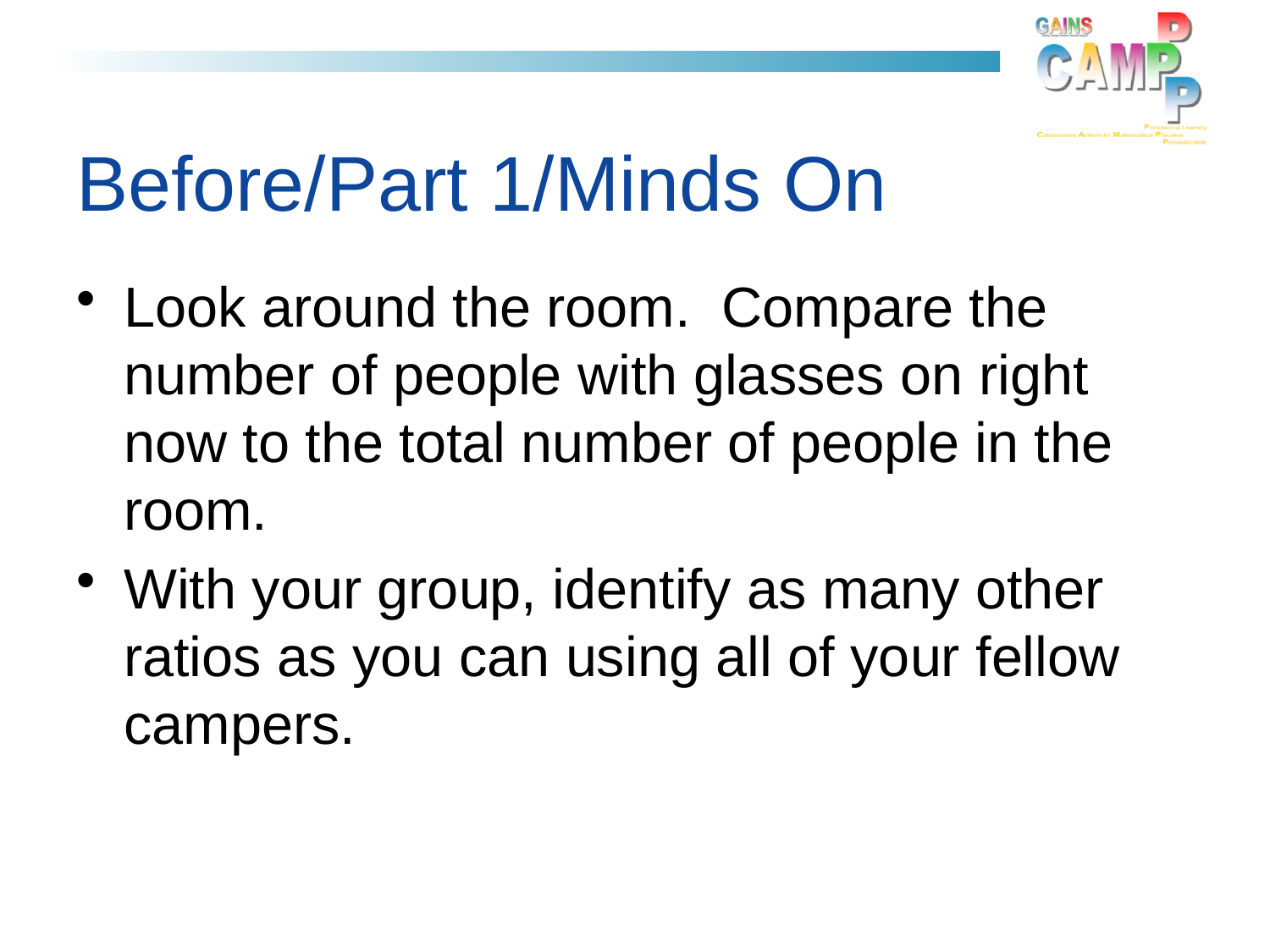

# Before/Part 1/Minds On
Look around the room.  Compare the number of people with glasses on right now to the total number of people in the room.
With your group, identify as many other ratios as you can using all of your fellow campers.